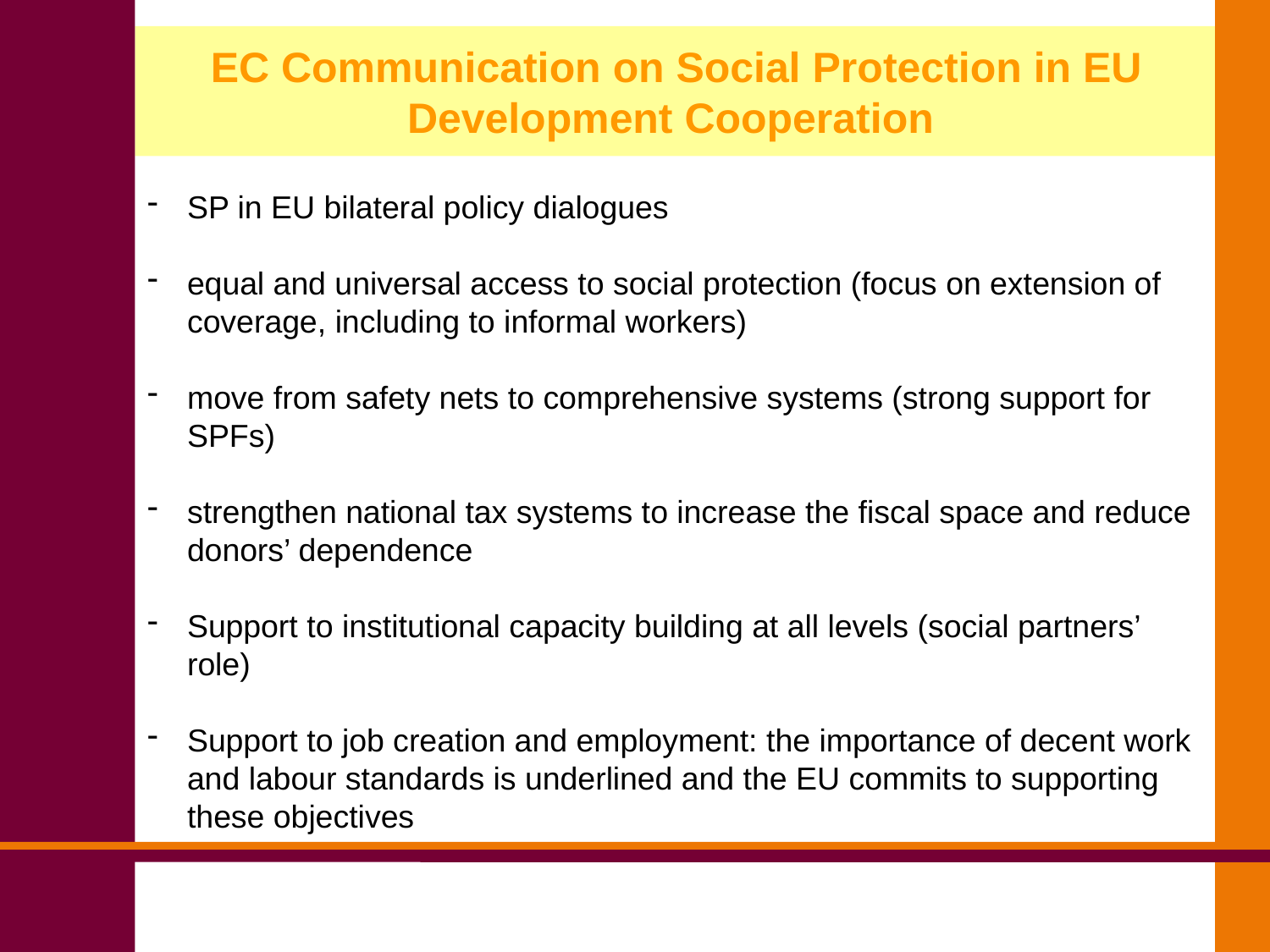

# EC Communication on Social Protection in EU Development Cooperation
SP in EU bilateral policy dialogues

equal and universal access to social protection (focus on extension of coverage, including to informal workers)

move from safety nets to comprehensive systems (strong support for SPFs)

strengthen national tax systems to increase the fiscal space and reduce donors’ dependence

Support to institutional capacity building at all levels (social partners’ role)

Support to job creation and employment: the importance of decent work and labour standards is underlined and the EU commits to supporting these objectives